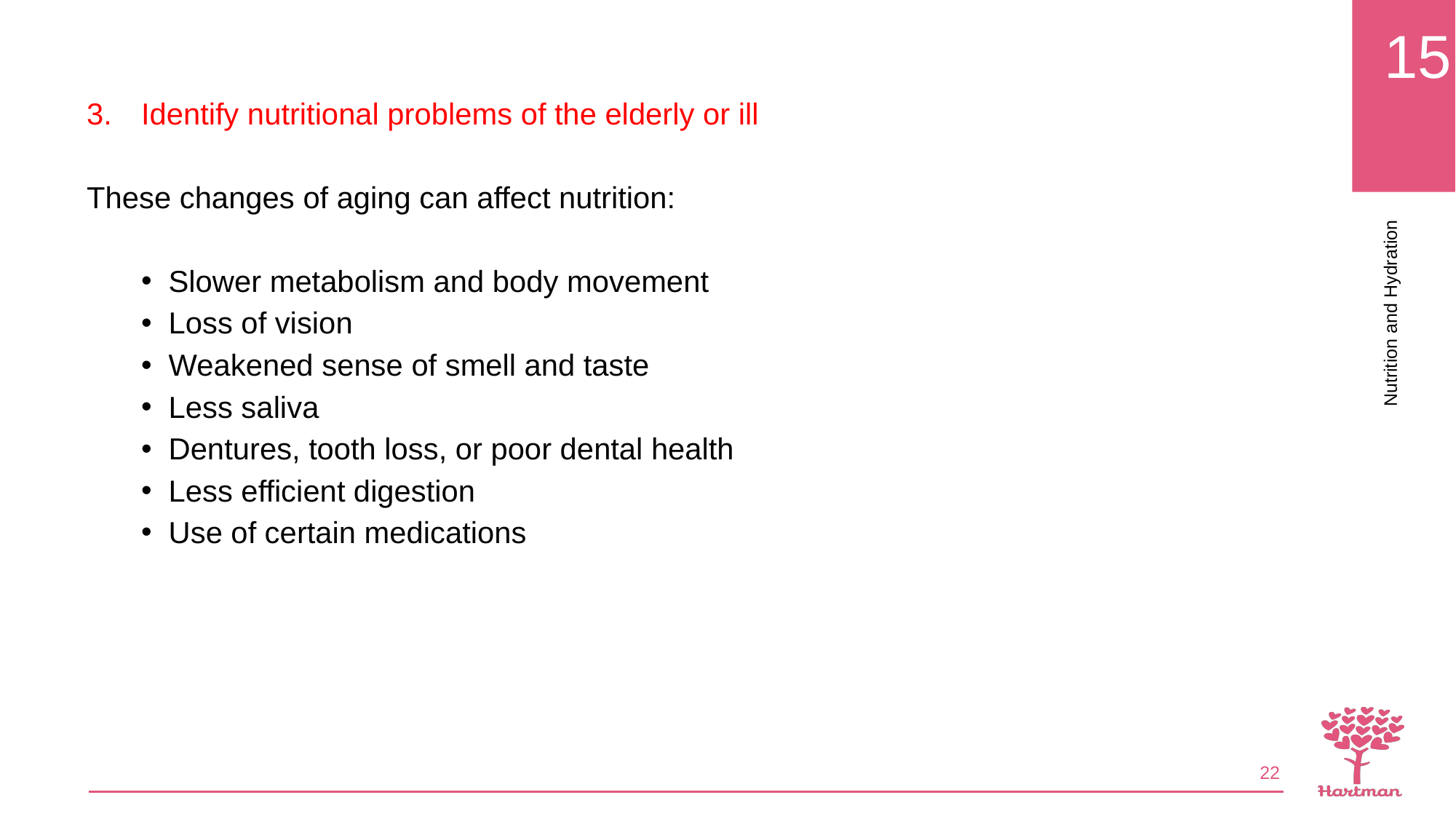

Identify nutritional problems of the elderly or ill

These changes of aging can affect nutrition:

Slower metabolism and body movement
Loss of vision
Weakened sense of smell and taste
Less saliva
Dentures, tooth loss, or poor dental health
Less efficient digestion
Use of certain medications

22